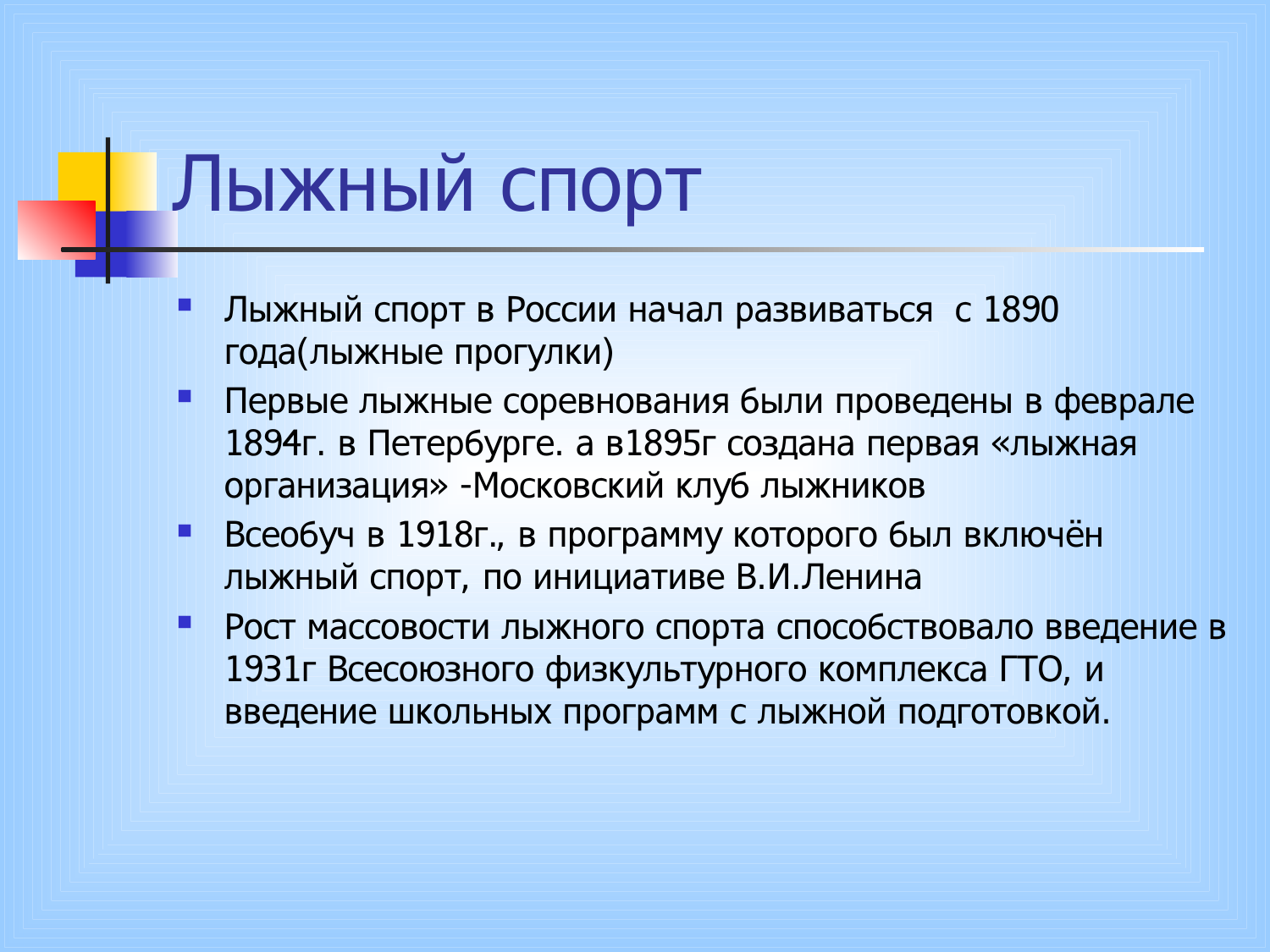

# Лыжный спорт
Лыжный спорт в России начал развиваться  с 1890 года(лыжные прогулки)
Первые лыжные соревнования были проведены в феврале 1894г. в Петербурге. а в1895г создана первая «лыжная организация» -Московский клуб лыжников
Всеобуч в 1918г., в программу которого был включён лыжный спорт, по инициативе В.И.Ленина
Рост массовости лыжного спорта способствовало введение в 1931г Всесоюзного физкультурного комплекса ГТО, и введение школьных программ с лыжной подготовкой.